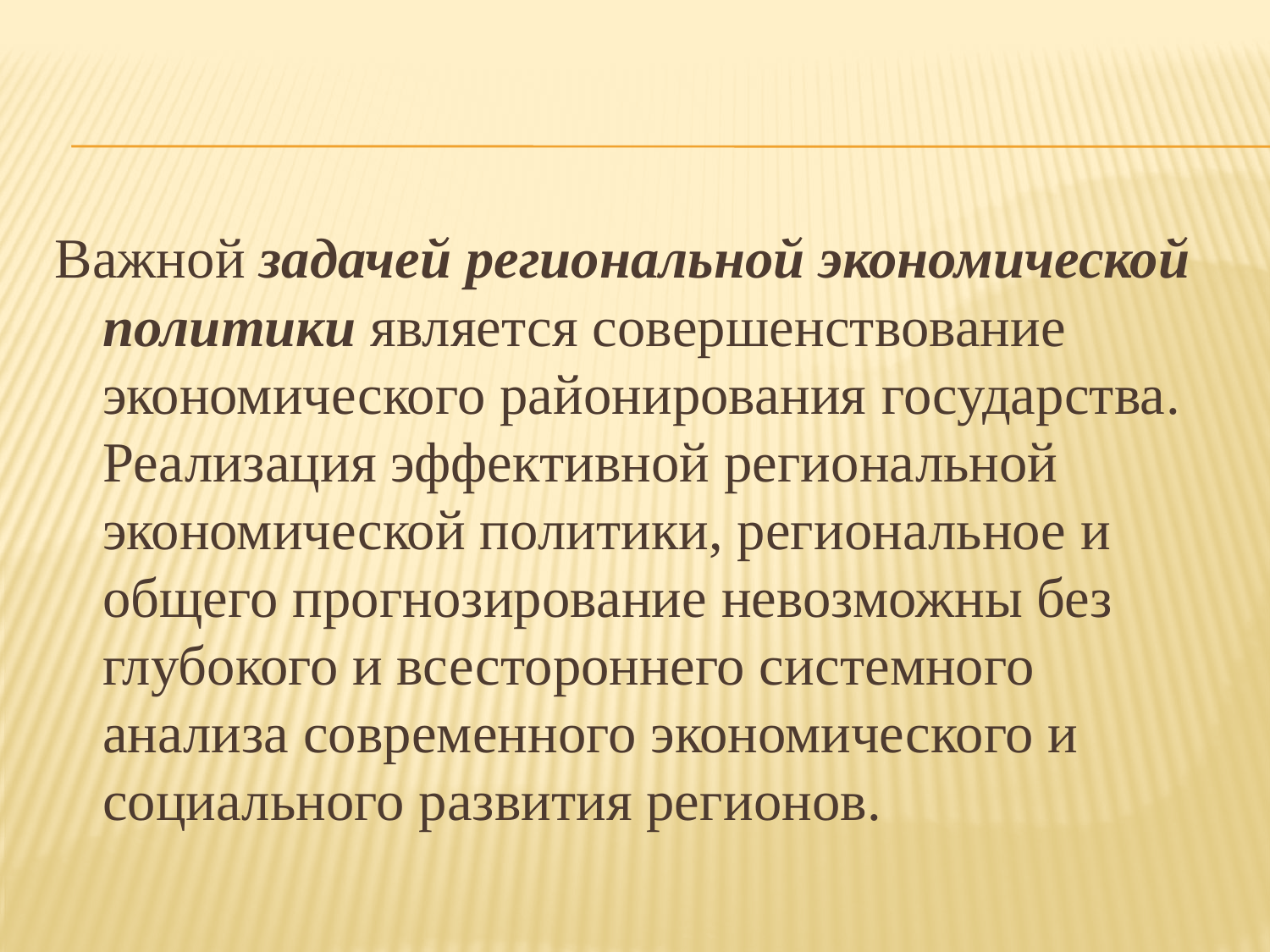

Важной задачей региональной экономической политики является совершенствование экономического районирования государства. Реализация эффективной региональной экономической политики, региональное и общего прогнозирование невозможны без глубокого и всестороннего системного анализа современного экономического и социального развития регионов.